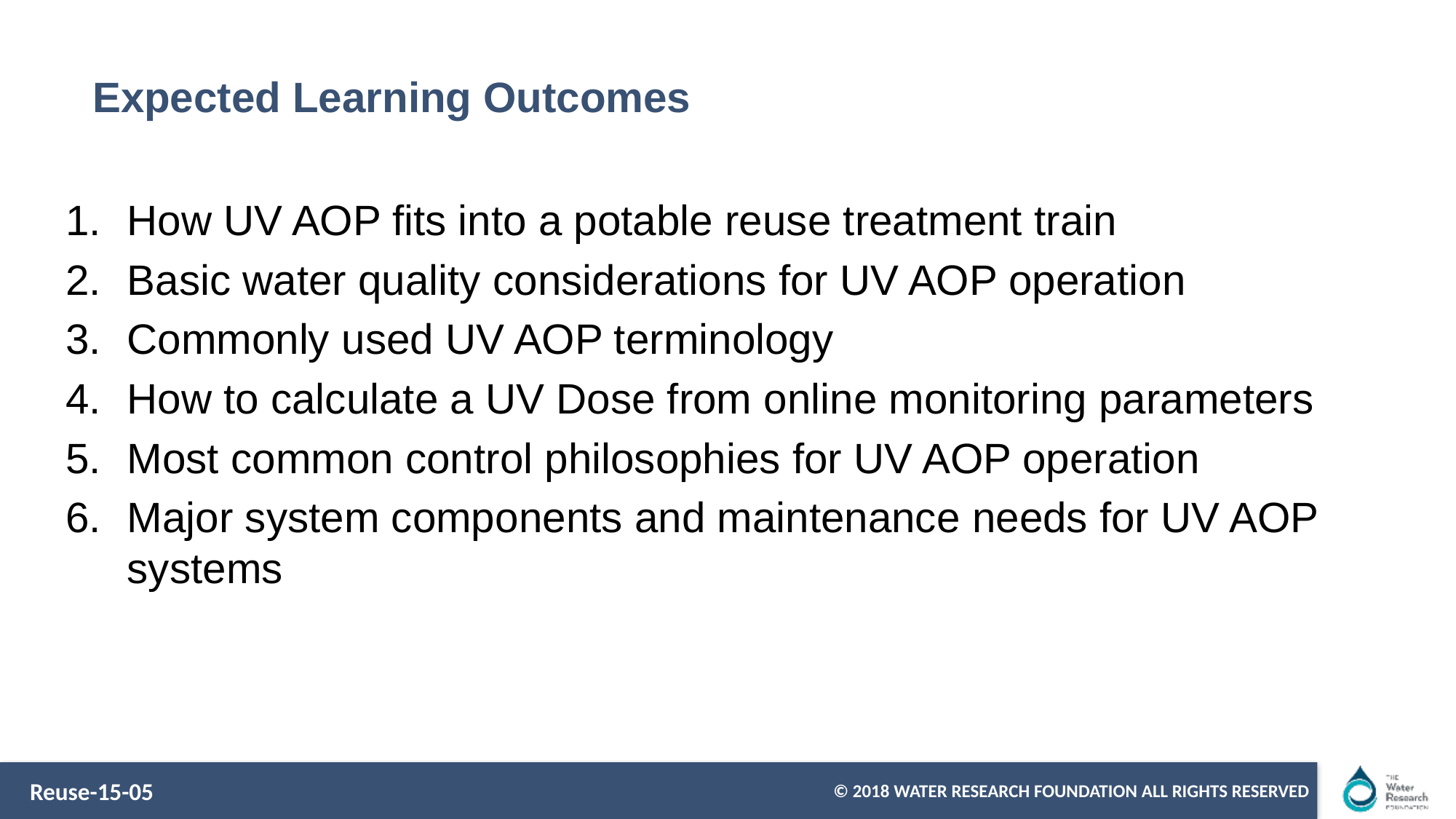

# Expected Learning Outcomes
How UV AOP fits into a potable reuse treatment train
Basic water quality considerations for UV AOP operation
Commonly used UV AOP terminology
How to calculate a UV Dose from online monitoring parameters
Most common control philosophies for UV AOP operation
Major system components and maintenance needs for UV AOP systems